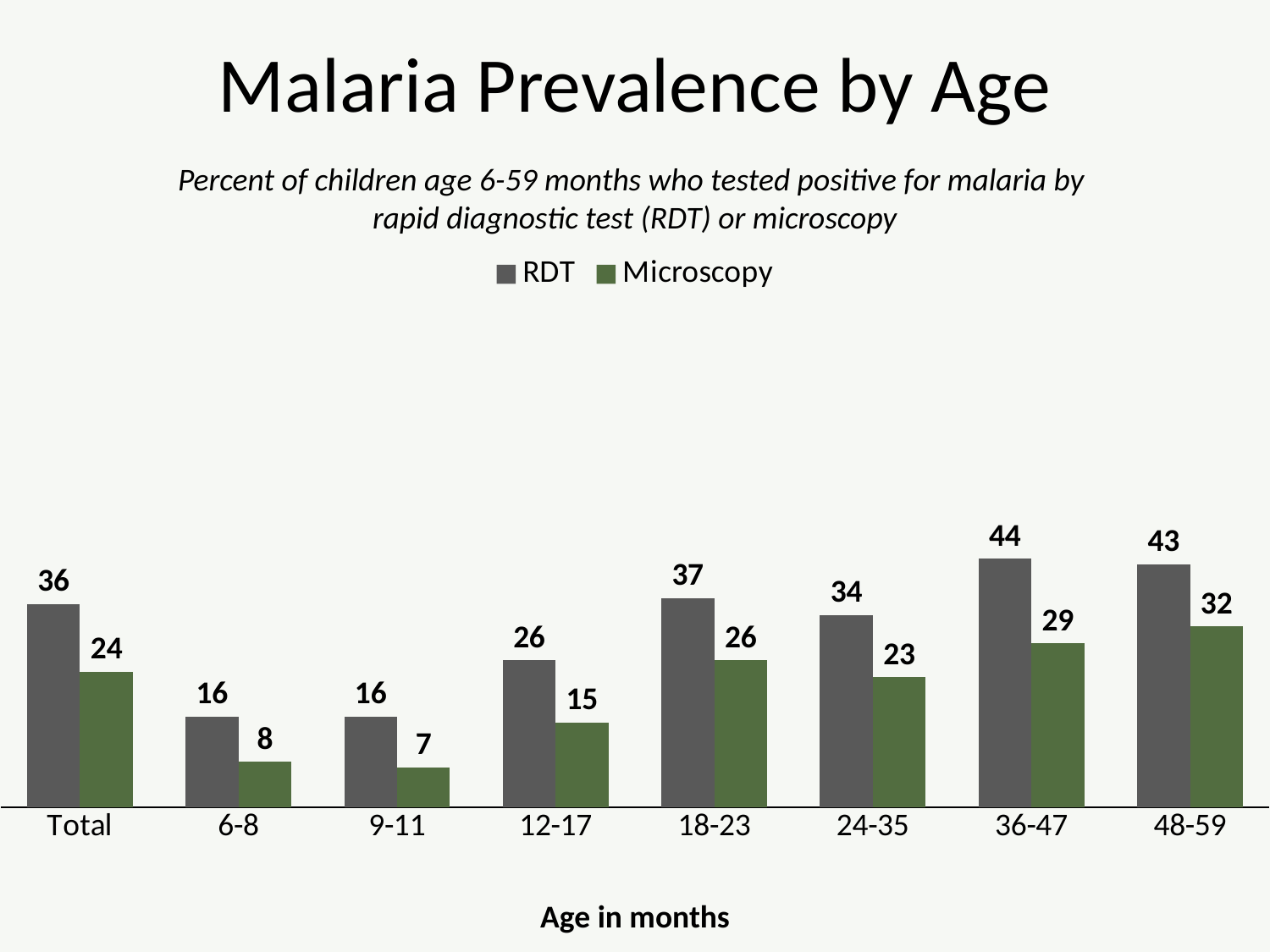

# Malaria Prevalence by Age
Percent of children age 6-59 months who tested positive for malaria by
rapid diagnostic test (RDT) or microscopy

### Chart

| Category | RDT | Microscopy |
|---|---|---|
| Total | 36.0 | 24.0 |
| 6-8 | 16.0 | 8.0 |
| 9-11 | 16.0 | 7.0 |
| 12-17 | 26.0 | 15.0 |
| 18-23 | 37.0 | 26.0 |
| 24-35 | 34.0 | 23.0 |
| 36-47 | 44.0 | 29.0 |
| 48-59 | 43.0 | 32.0 |
Age in months